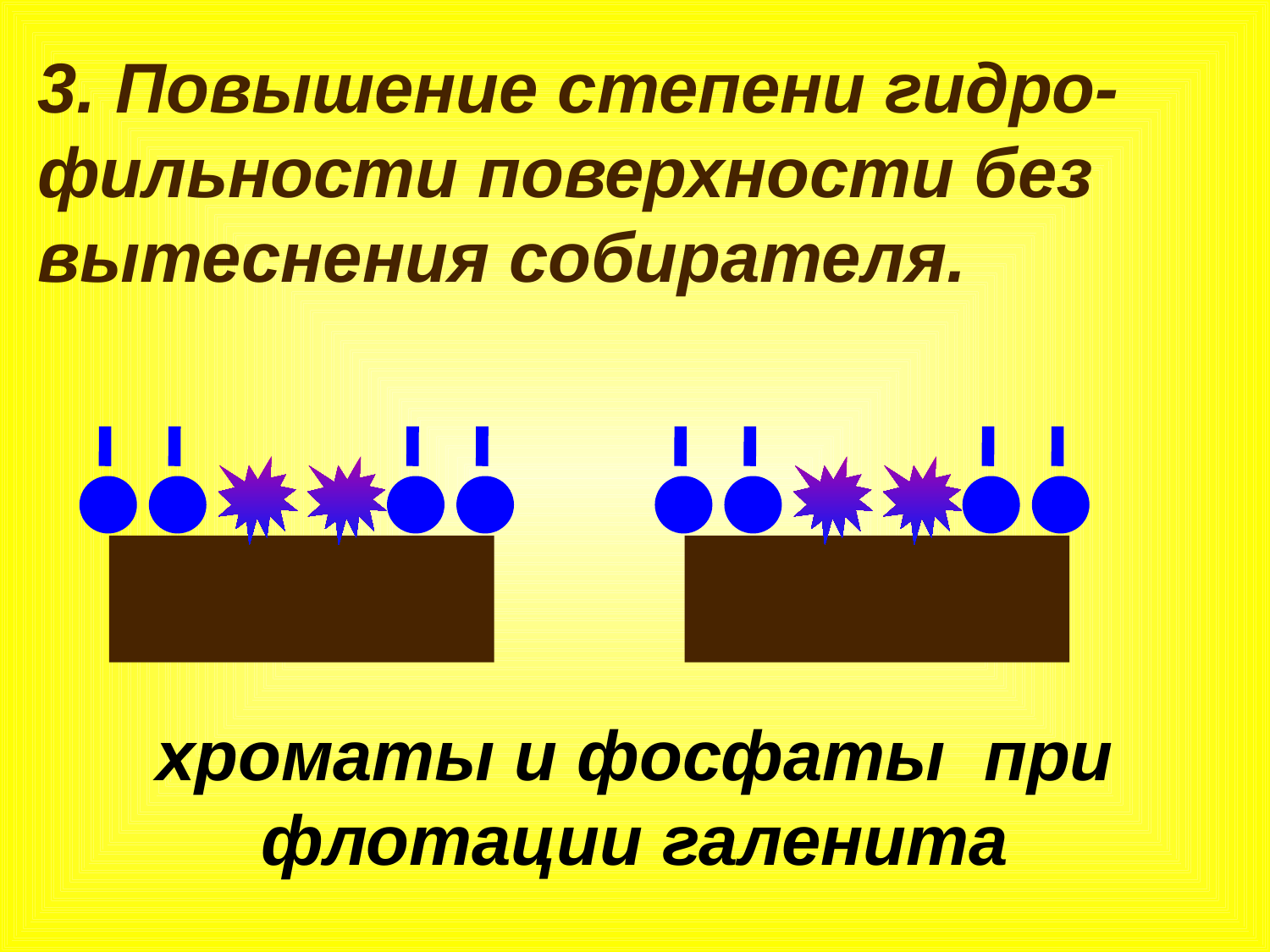

3. Повышение степени гидро-фильности поверхности без вытеснения собирателя.

хроматы и фосфаты  при флотации галенита